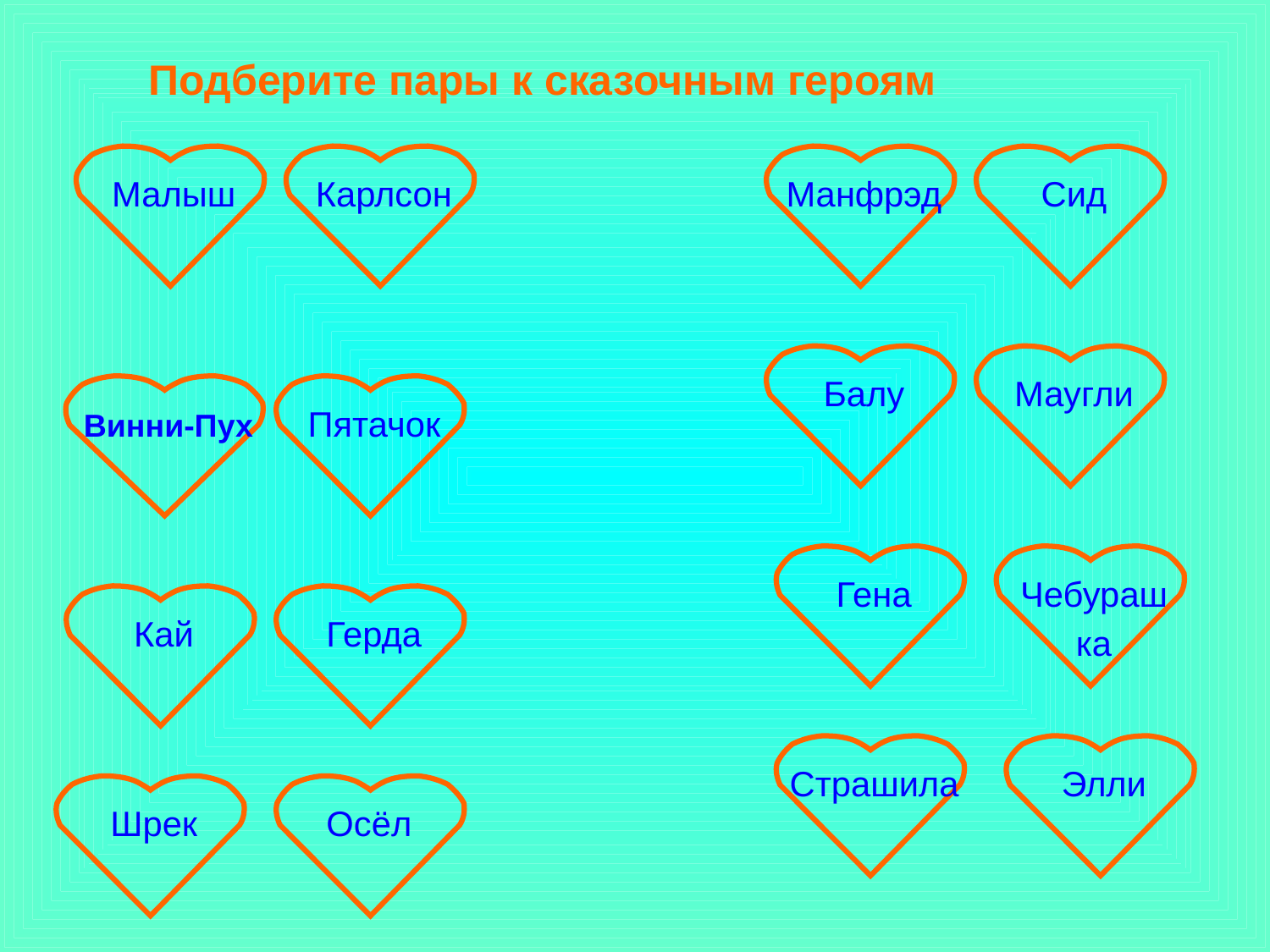

Подберите пары к сказочным героям

Малыш

Карлсон

Манфрэд

Сид

Балу

Маугли

Винни-Пух

Пятачок

Гена

Чебураш
ка

Кай

Герда

Страшила

Элли

Шрек

Осёл